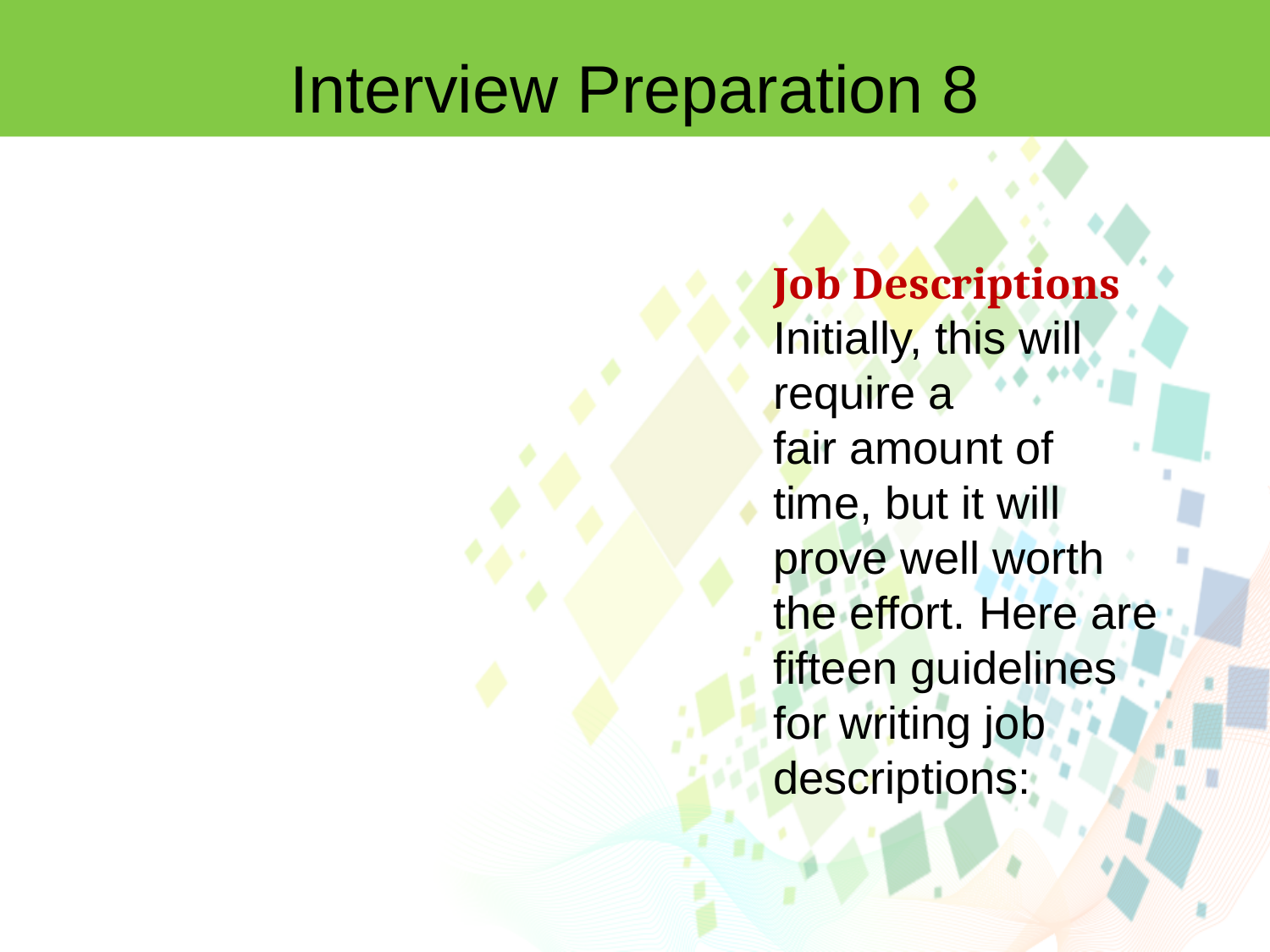

Interview Preparation 8
Job Descriptions
Initially, this will require a
fair amount of time, but it will prove well worth the effort. Here are fifteen guidelines
for writing job descriptions: